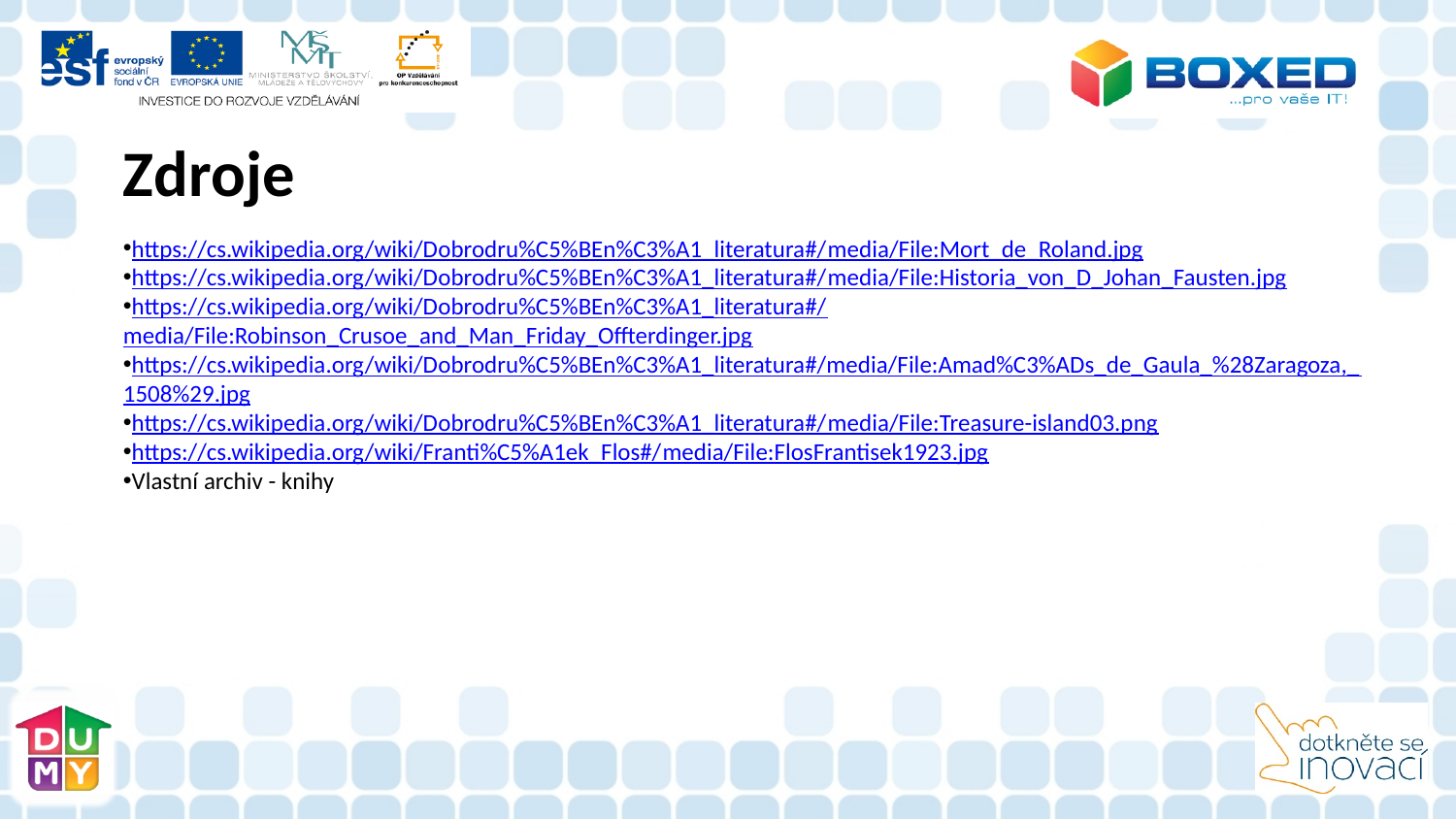

Zdroje
https://cs.wikipedia.org/wiki/Dobrodru%C5%BEn%C3%A1_literatura#/media/File:Mort_de_Roland.jpg
https://cs.wikipedia.org/wiki/Dobrodru%C5%BEn%C3%A1_literatura#/media/File:Historia_von_D_Johan_Fausten.jpg
https://cs.wikipedia.org/wiki/Dobrodru%C5%BEn%C3%A1_literatura#/media/File:Robinson_Crusoe_and_Man_Friday_Offterdinger.jpg
https://cs.wikipedia.org/wiki/Dobrodru%C5%BEn%C3%A1_literatura#/media/File:Amad%C3%ADs_de_Gaula_%28Zaragoza,_1508%29.jpg
https://cs.wikipedia.org/wiki/Dobrodru%C5%BEn%C3%A1_literatura#/media/File:Treasure-island03.png
https://cs.wikipedia.org/wiki/Franti%C5%A1ek_Flos#/media/File:FlosFrantisek1923.jpg
Vlastní archiv - knihy